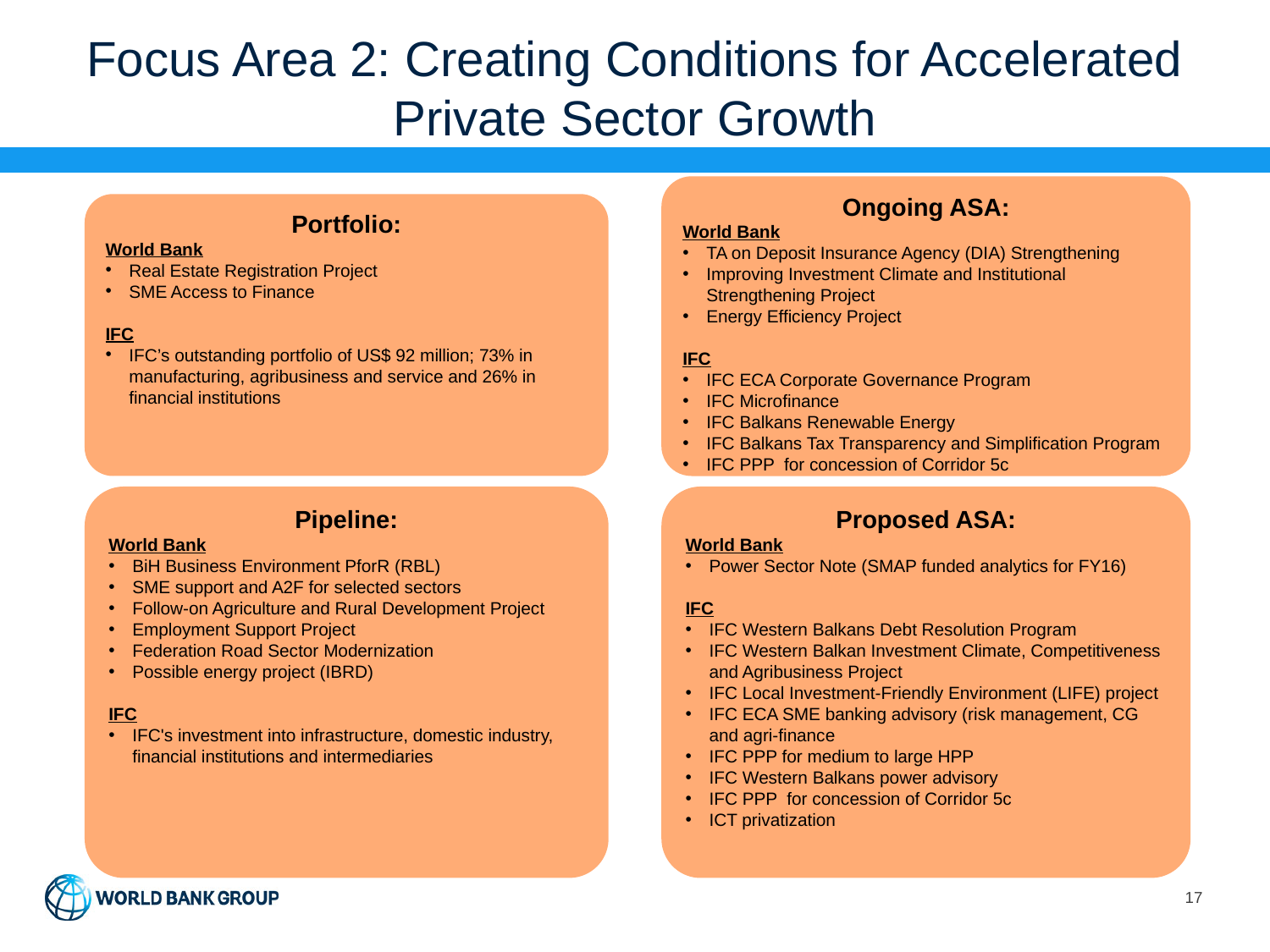

# Focus Area 2: Creating Conditions for Accelerated Private Sector Growth
Ongoing ASA:
World Bank
TA on Deposit Insurance Agency (DIA) Strengthening
Improving Investment Climate and Institutional Strengthening Project
Energy Efficiency Project

IFC
IFC ECA Corporate Governance Program
IFC Microfinance
IFC Balkans Renewable Energy
IFC Balkans Tax Transparency and Simplification Program
IFC PPP  for concession of Corridor 5c

Portfolio:
World Bank
Real Estate Registration Project
SME Access to Finance

IFC
IFC’s outstanding portfolio of US$ 92 million; 73% in manufacturing, agribusiness and service and 26% in financial institutions

Pipeline:
World Bank
BiH Business Environment PforR (RBL)
SME support and A2F for selected sectors
Follow-on Agriculture and Rural Development Project
Employment Support Project
Federation Road Sector Modernization
Possible energy project (IBRD)

IFC
IFC's investment into infrastructure, domestic industry, financial institutions and intermediaries

Proposed ASA:
World Bank
Power Sector Note (SMAP funded analytics for FY16)

IFC
IFC Western Balkans Debt Resolution Program
IFC Western Balkan Investment Climate, Competitiveness and Agribusiness Project
IFC Local Investment-Friendly Environment (LIFE) project
IFC ECA SME banking advisory (risk management, CG and agri-finance
IFC PPP for medium to large HPP
IFC Western Balkans power advisory
IFC PPP  for concession of Corridor 5c
ICT privatization

17